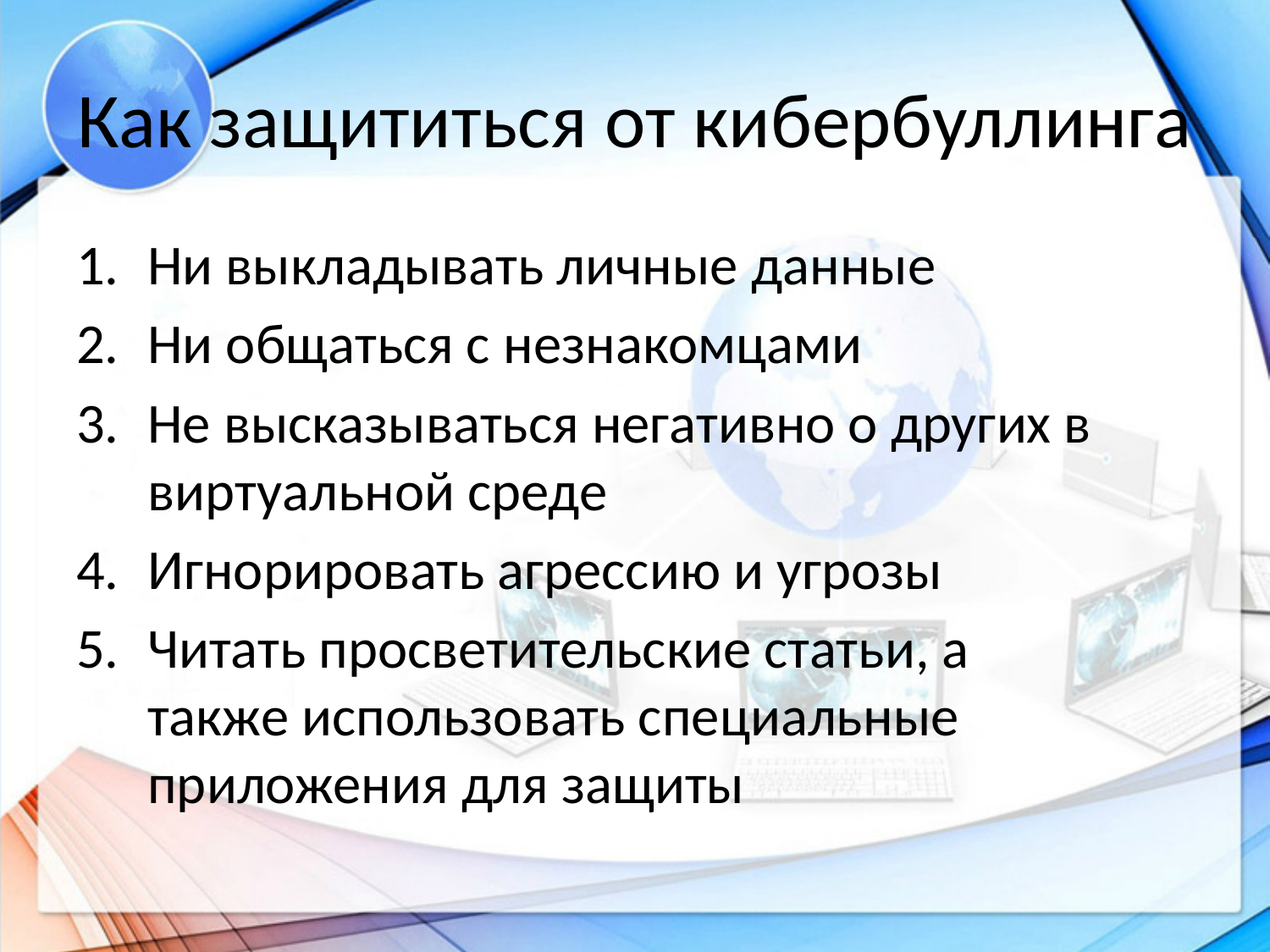

# Как защититься от кибербуллинга
Ни выкладывать личные данные
Ни общаться с незнакомцами
Не высказываться негативно о других в виртуальной среде
Игнорировать агрессию и угрозы
Читать просветительские статьи, а также использовать специальные приложения для защиты